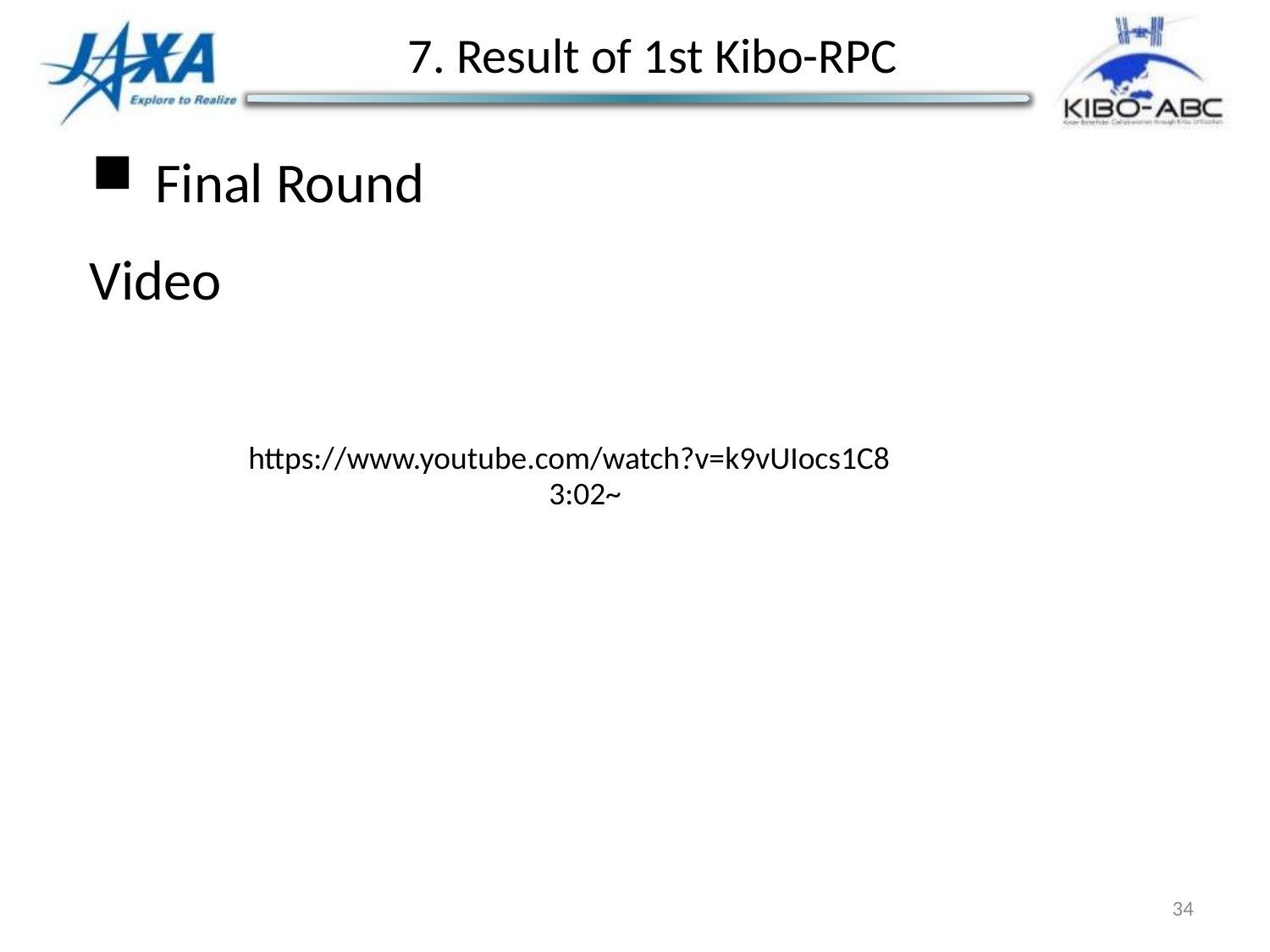

7. Result of 1st Kibo-RPC
Final Round
Video
https://www.youtube.com/watch?v=k9vUIocs1C8
3:02~
34